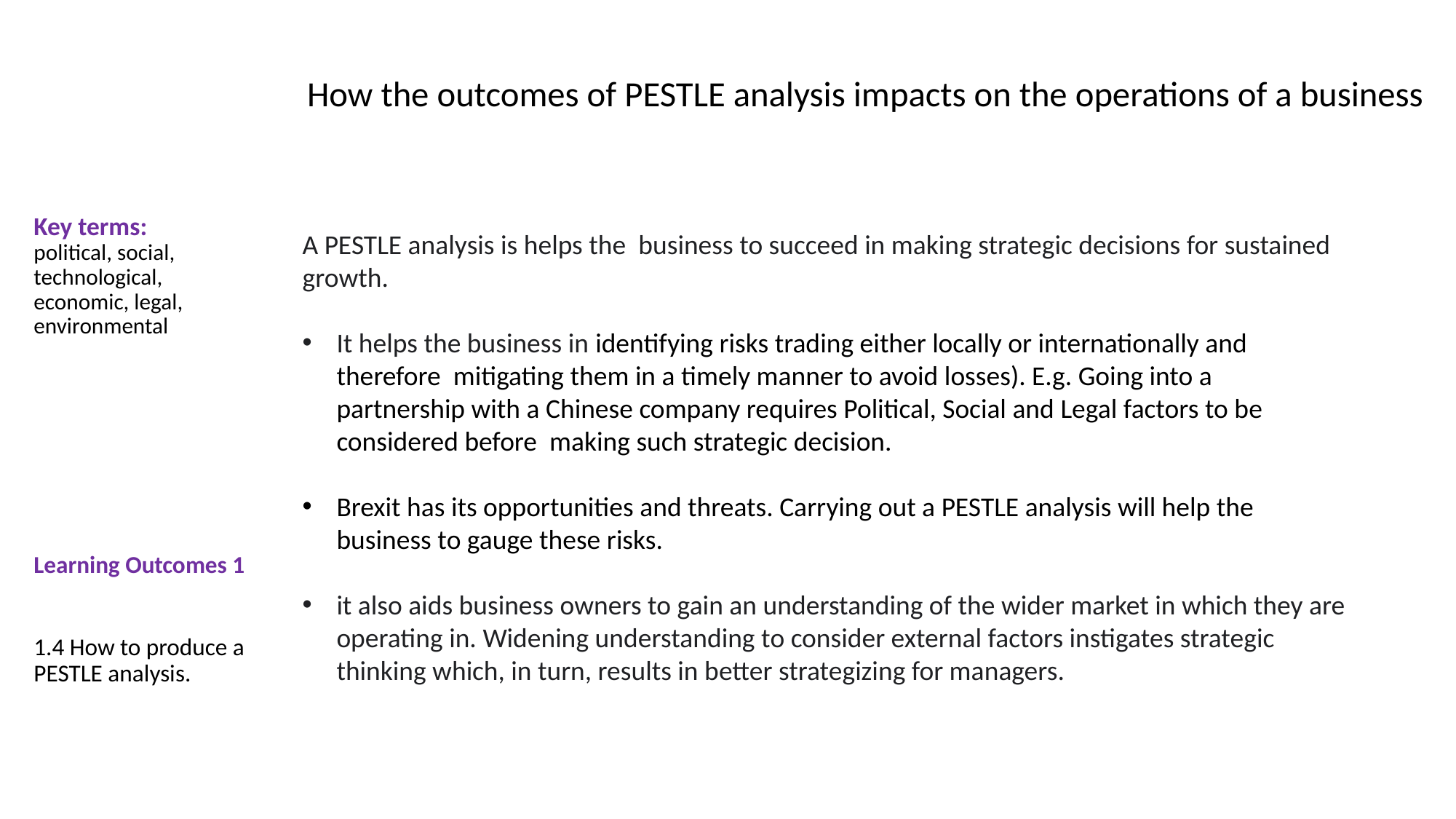

How the outcomes of PESTLE analysis impacts on the operations of a business

Key terms:
political, social, technological, economic, legal, environmental

Learning Outcomes 1

1.4 How to produce a PESTLE analysis.

A PESTLE analysis is helps the  business to succeed in making strategic decisions for sustained growth.

It helps the business in identifying risks trading either locally or internationally and therefore  mitigating them in a timely manner to avoid losses). E.g. Going into a partnership with a Chinese company requires Political, Social and Legal factors to be considered before  making such strategic decision.

Brexit has its opportunities and threats. Carrying out a PESTLE analysis will help the business to gauge these risks.

it also aids business owners to gain an understanding of the wider market in which they are operating in. Widening understanding to consider external factors instigates strategic thinking which, in turn, results in better strategizing for managers.